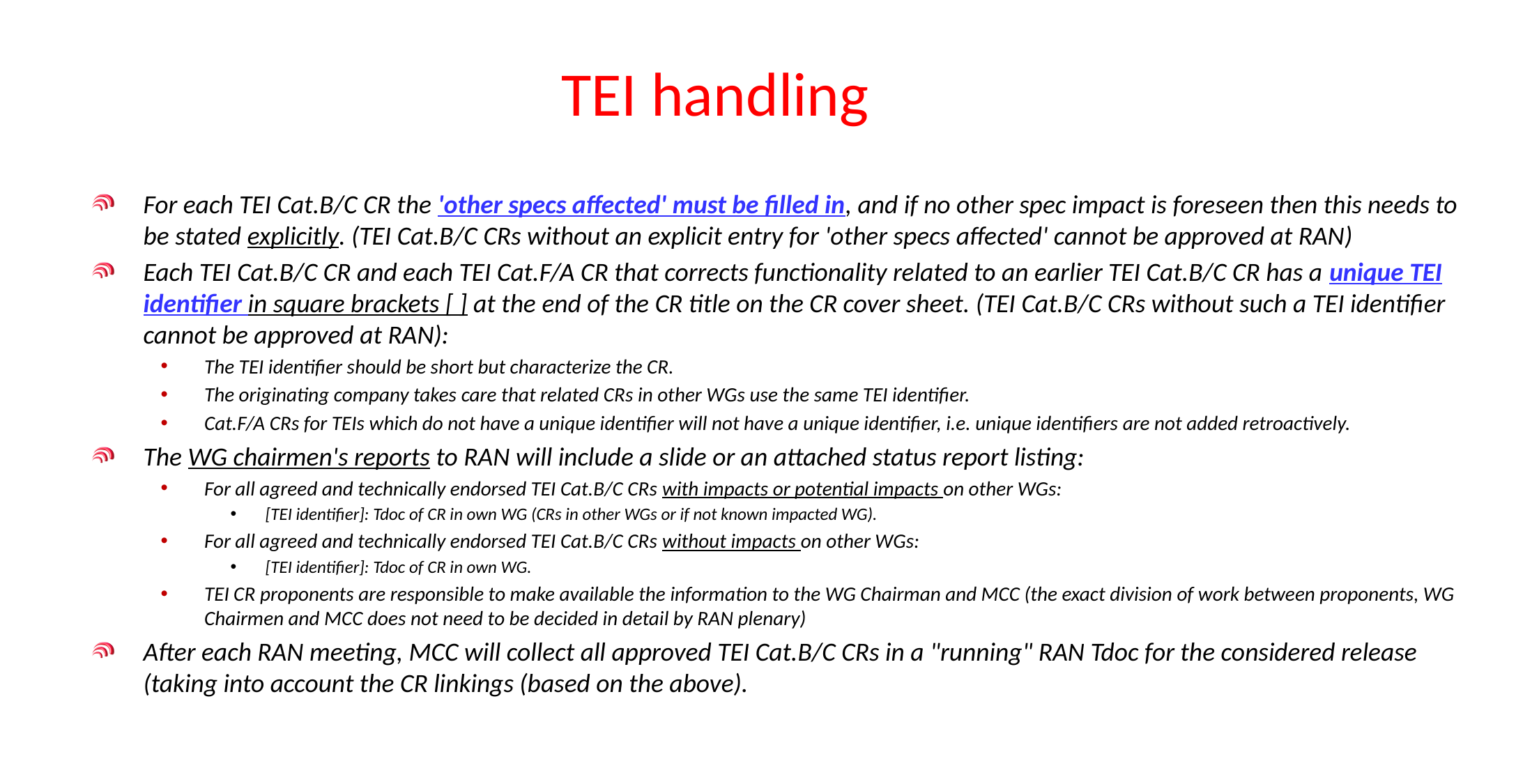

# TEI handling

For each TEI Cat.B/C CR the 'other specs affected' must be filled in, and if no other spec impact is foreseen then this needs to be stated explicitly. (TEI Cat.B/C CRs without an explicit entry for 'other specs affected' cannot be approved at RAN)
Each TEI Cat.B/C CR and each TEI Cat.F/A CR that corrects functionality related to an earlier TEI Cat.B/C CR has a unique TEI identifier in square brackets [ ] at the end of the CR title on the CR cover sheet. (TEI Cat.B/C CRs without such a TEI identifier cannot be approved at RAN):
The TEI identifier should be short but characterize the CR.
The originating company takes care that related CRs in other WGs use the same TEI identifier.
Cat.F/A CRs for TEIs which do not have a unique identifier will not have a unique identifier, i.e. unique identifiers are not added retroactively.
The WG chairmen's reports to RAN will include a slide or an attached status report listing:
For all agreed and technically endorsed TEI Cat.B/C CRs with impacts or potential impacts on other WGs:
[TEI identifier]: Tdoc of CR in own WG (CRs in other WGs or if not known impacted WG).
For all agreed and technically endorsed TEI Cat.B/C CRs without impacts on other WGs:
[TEI identifier]: Tdoc of CR in own WG.
TEI CR proponents are responsible to make available the information to the WG Chairman and MCC (the exact division of work between proponents, WG Chairmen and MCC does not need to be decided in detail by RAN plenary)
After each RAN meeting, MCC will collect all approved TEI Cat.B/C CRs in a "running" RAN Tdoc for the considered release (taking into account the CR linkings (based on the above).